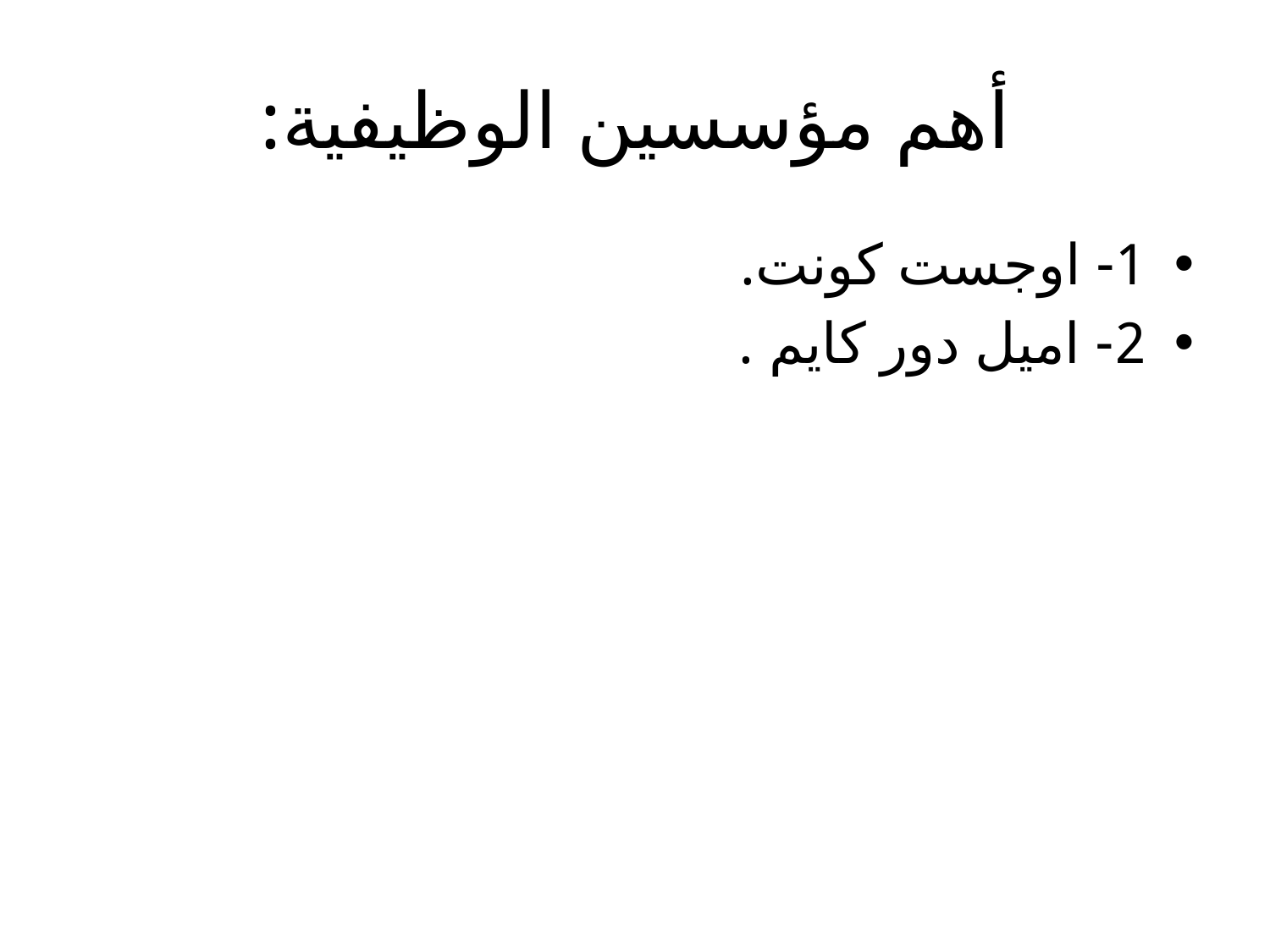

# أهم مؤسسين الوظيفية:
1- اوجست كونت.
2- اميل دور كايم .